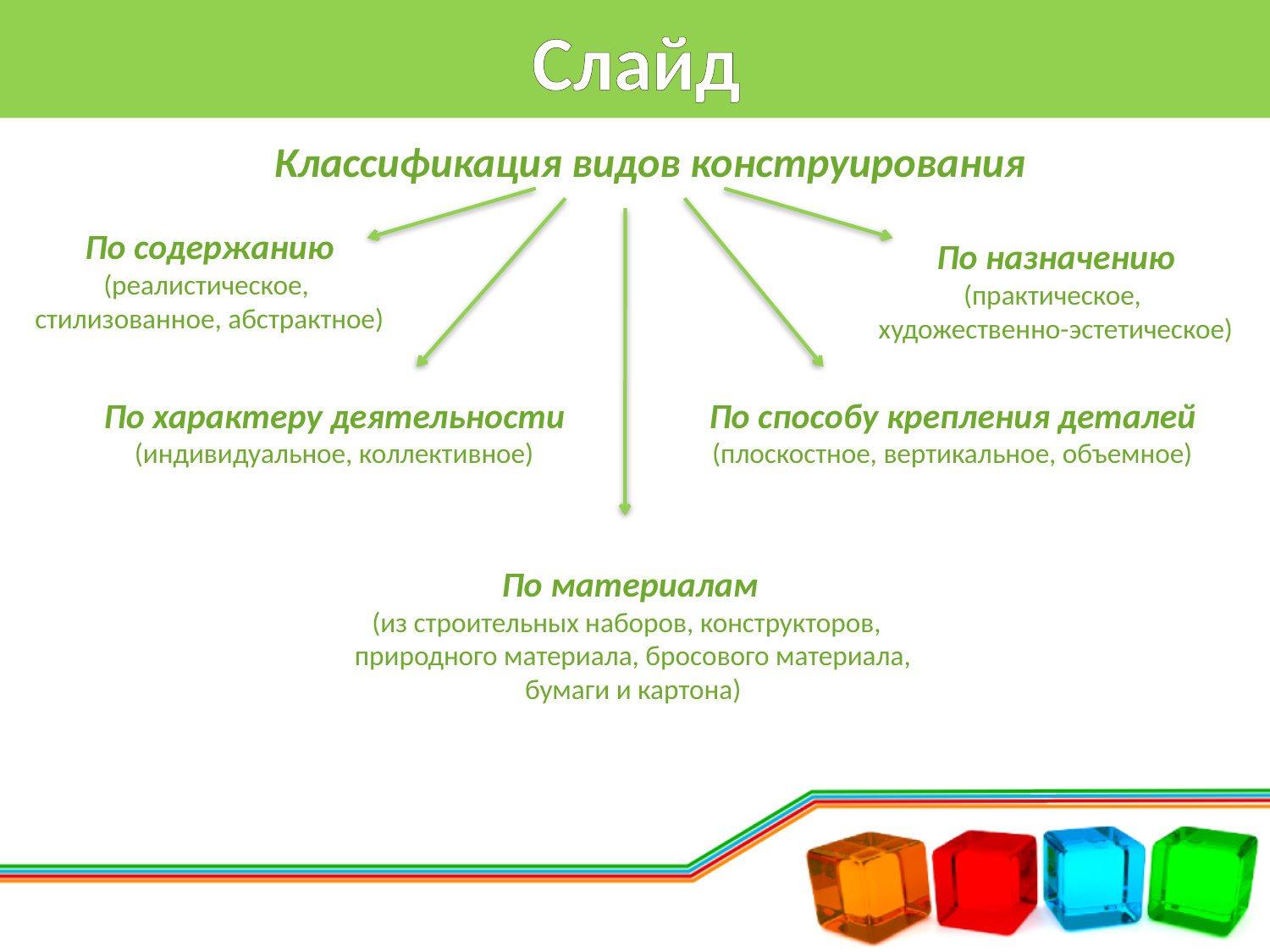

# Слайд
Классификация видов конструирования
По содержанию
(реалистическое,
стилизованное, абстрактное)
По назначению
(практическое,
художественно-эстетическое)
По характеру деятельности
(индивидуальное, коллективное)
По способу крепления деталей
(плоскостное, вертикальное, объемное)
По материалам
(из строительных наборов, конструкторов,
 природного материала, бросового материала,
 бумаги и картона)